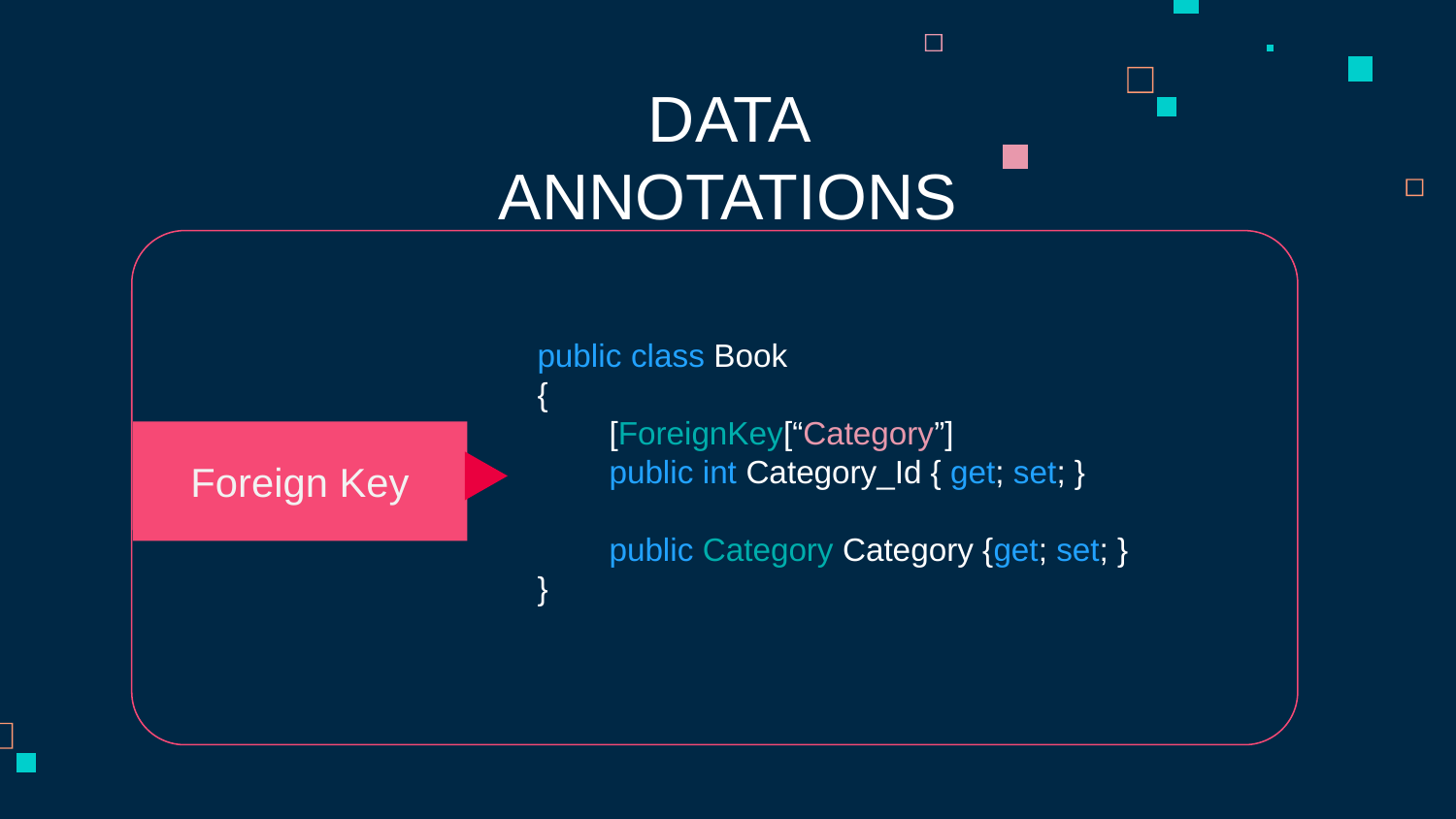

DATA ANNOTATIONS

public class Book
{
        [ForeignKey[“Category”]
        public int Category_Id { get; set; }

        public Category Category {get; set; }
}
Foreign Key